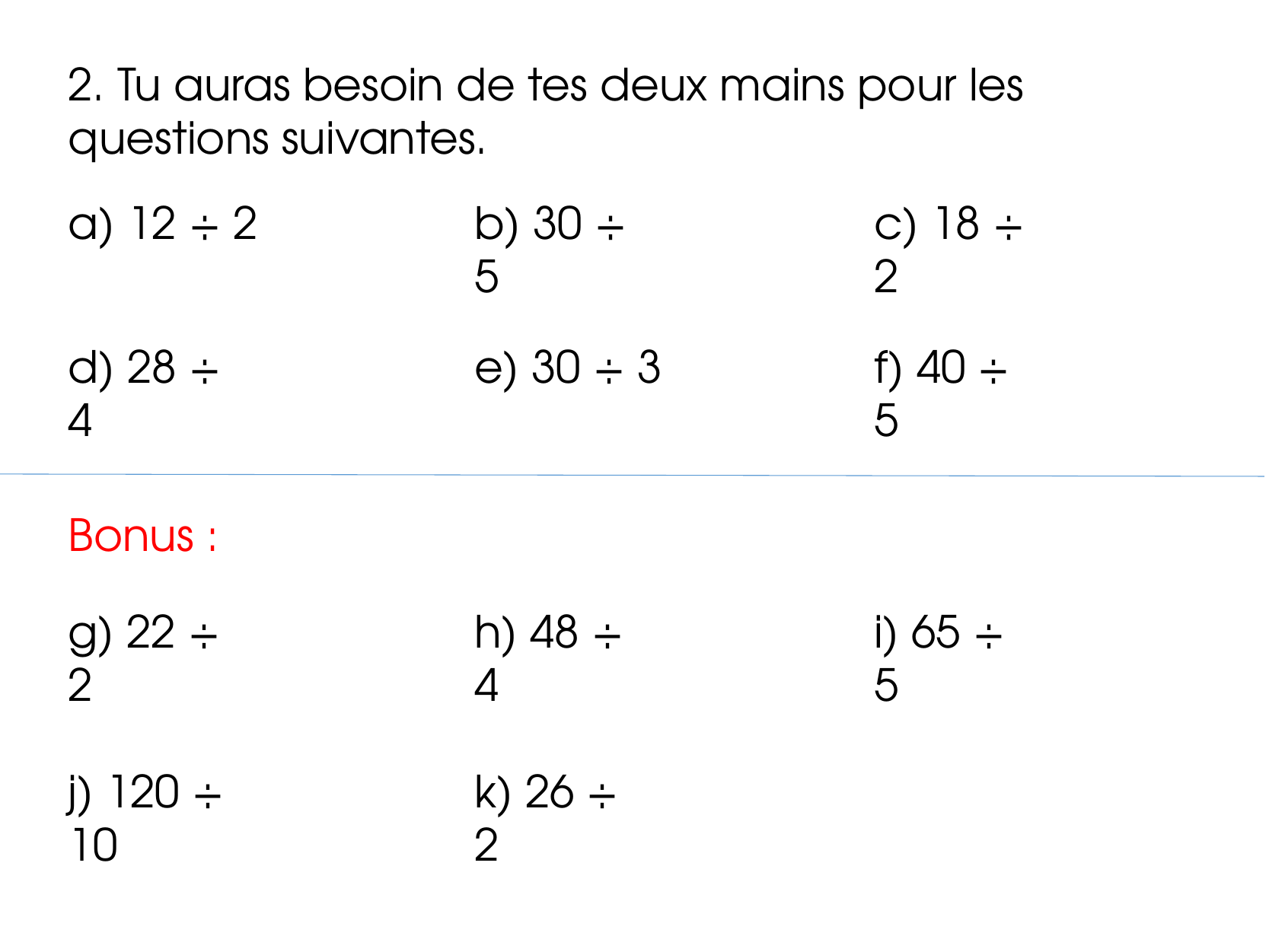

2. Tu auras besoin de tes deux mains pour les questions suivantes.
a) 12 ÷ 2
b) 30 ÷ 5
c) 18 ÷ 2
d) 28 ÷ 4
e) 30 ÷ 3
f) 40 ÷ 5
Bonus :
g) 22 ÷ 2
h) 48 ÷ 4
i) 65 ÷ 5
j) 120 ÷ 10
k) 26 ÷ 2